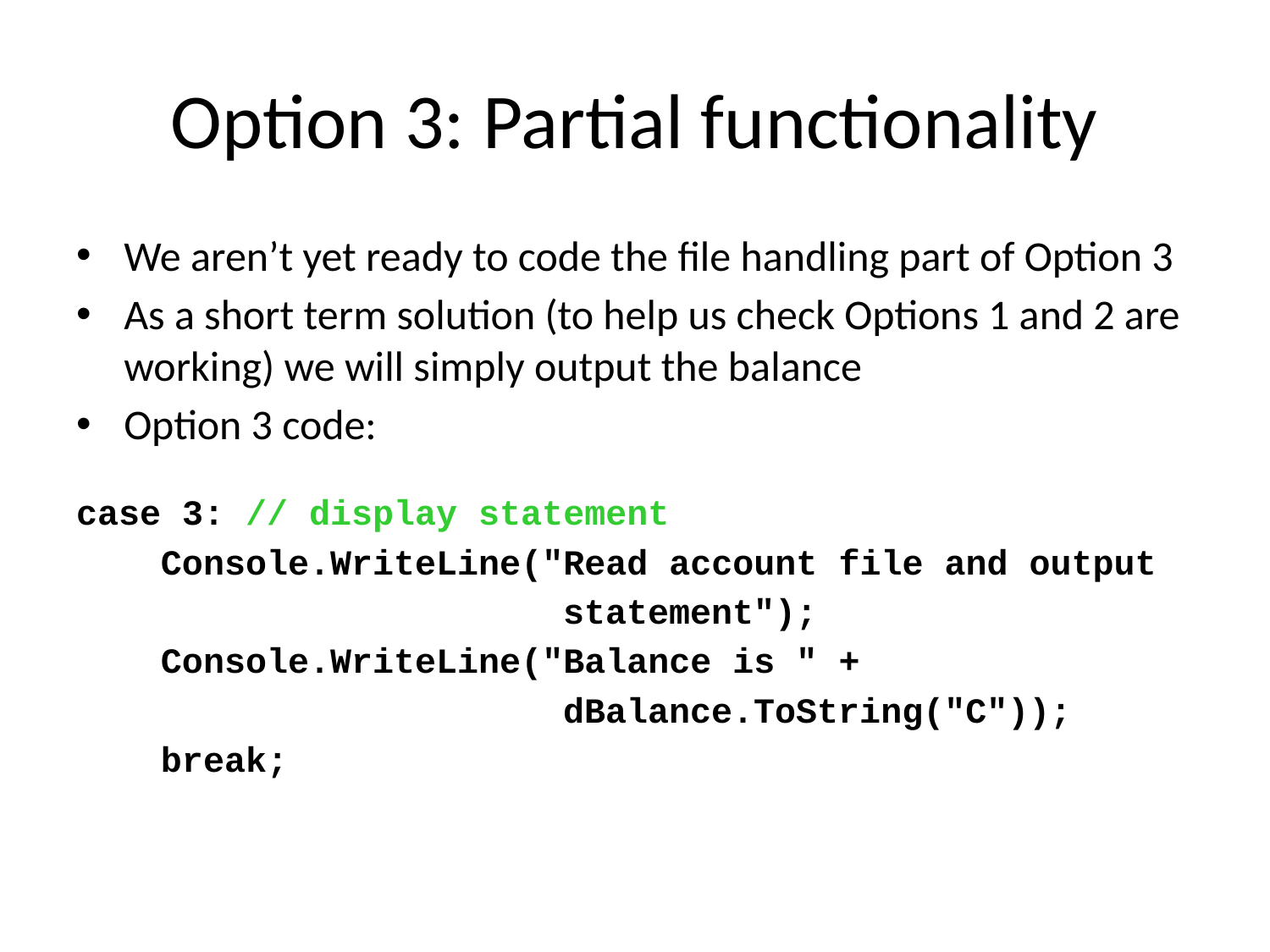

# Option 3: Partial functionality
We aren’t yet ready to code the file handling part of Option 3
As a short term solution (to help us check Options 1 and 2 are working) we will simply output the balance
Option 3 code:

case 3: // display statement
    Console.WriteLine("Read account file and output
                       statement");
    Console.WriteLine("Balance is " +
                       dBalance.ToString("C"));
    break;